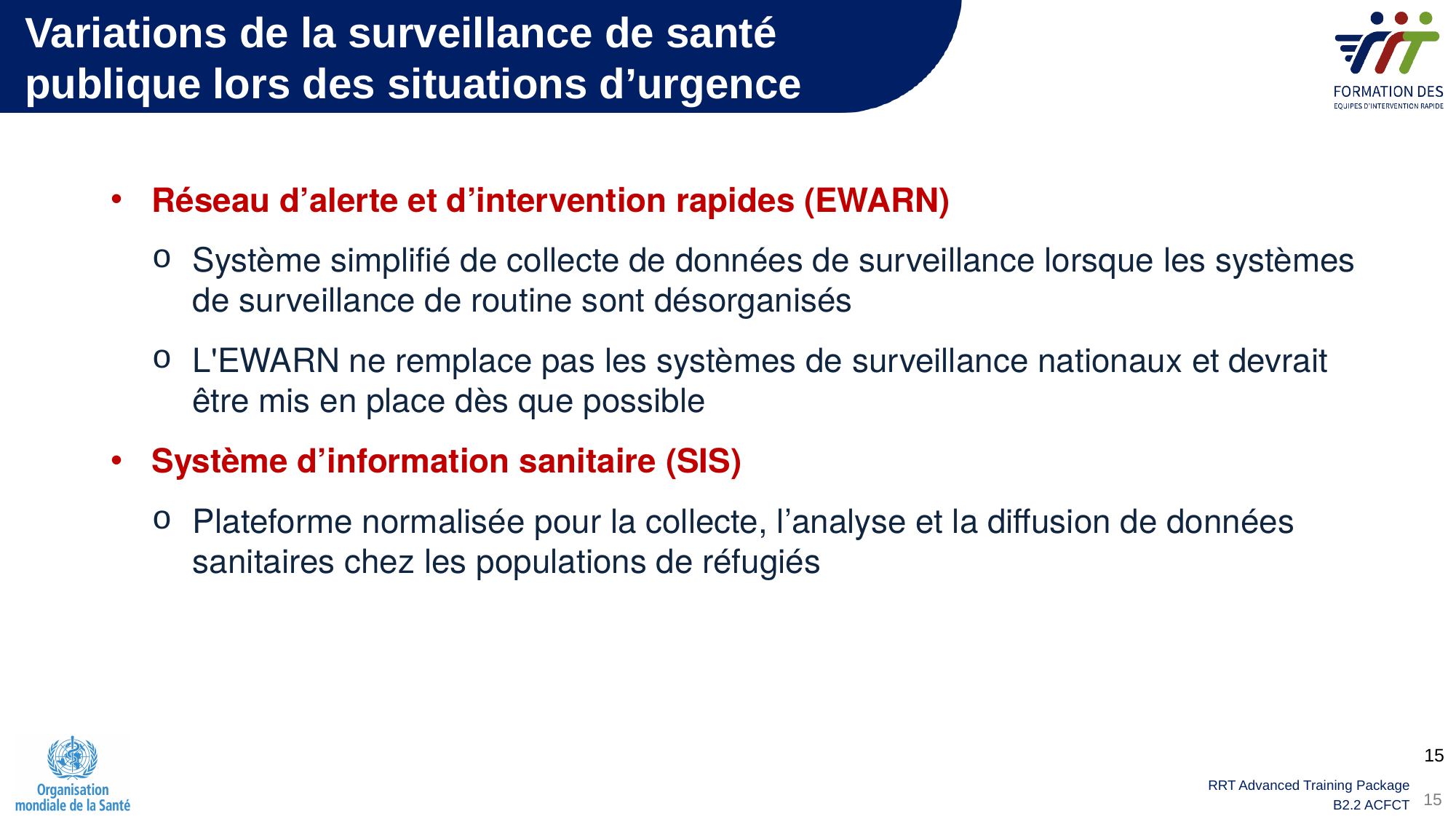

Variations de la surveillance de santé publique lors des situations d’urgence
Réseau d’alerte et d’intervention rapides (EWARN)
Système simplifié de collecte de données de surveillance lorsque les systèmes de surveillance de routine sont désorganisés
L'EWARN ne remplace pas les systèmes de surveillance nationaux et devrait être mis en place dès que possible
Système d’information sanitaire (SIS)
Plateforme normalisée pour la collecte, l’analyse et la diffusion de données sanitaires chez les populations de réfugiés

15